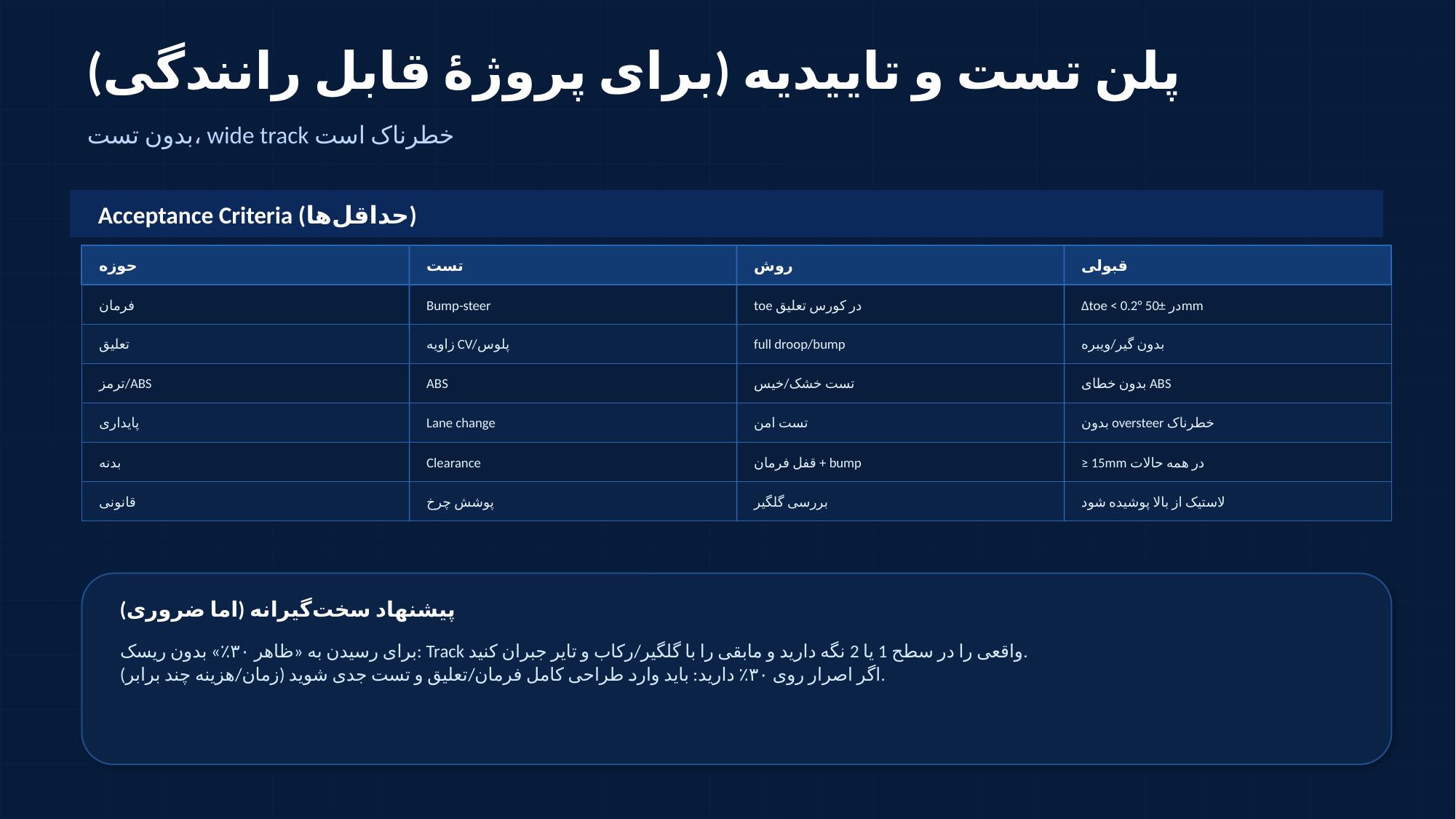

پلن تست و تاییدیه (برای پروژهٔ قابل رانندگی)

بدون تست، wide track خطرناک است

Acceptance Criteria (حداقل‌ها)

حوزه
تست
روش
قبولی

فرمان
Bump-steer
toe در کورس تعلیق
Δtoe < 0.2° در ±50mm

تعلیق
زاویه CV/پلوس
full droop/bump
بدون گیر/ویبره

ترمز/ABS
ABS
تست خشک/خیس
بدون خطای ABS

پایداری
Lane change
تست امن
بدون oversteer خطرناک

بدنه
Clearance
قفل فرمان + bump
≥ 15mm در همه حالات

قانونی
پوشش چرخ
بررسی گلگیر
لاستیک از بالا پوشیده شود

پیشنهاد سخت‌گیرانه (اما ضروری)

برای رسیدن به «ظاهر ۳۰٪» بدون ریسک: Track واقعی را در سطح 1 یا 2 نگه دارید و مابقی را با گلگیر/رکاب و تایر جبران کنید.
اگر اصرار روی ۳۰٪ دارید: باید وارد طراحی کامل فرمان/تعلیق و تست جدی شوید (زمان/هزینه چند برابر).